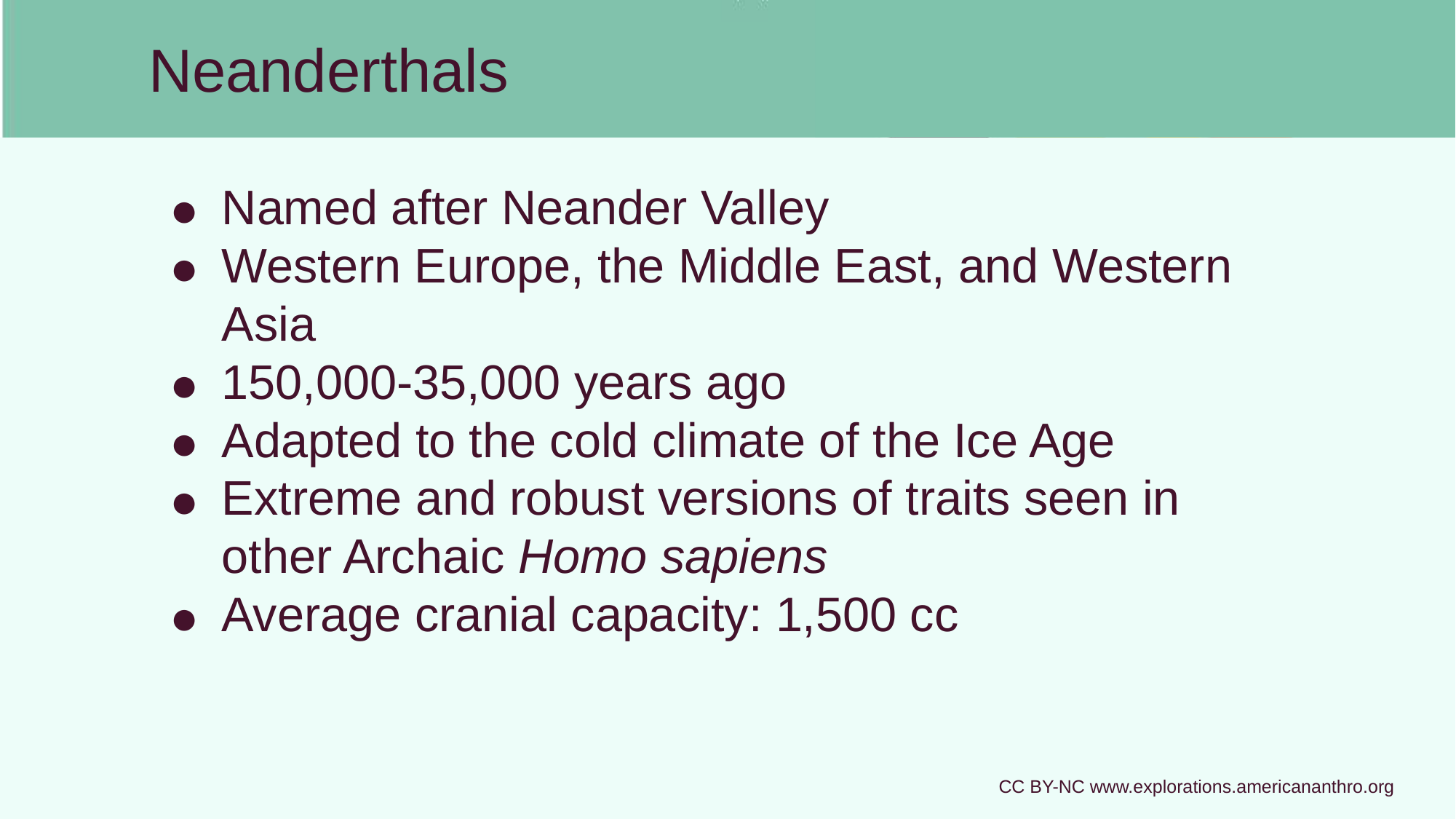

# Neanderthals
Named after Neander Valley
Western Europe, the Middle East, and Western Asia
150,000-35,000 years ago
Adapted to the cold climate of the Ice Age
Extreme and robust versions of traits seen in other Archaic Homo sapiens
Average cranial capacity: 1,500 cc